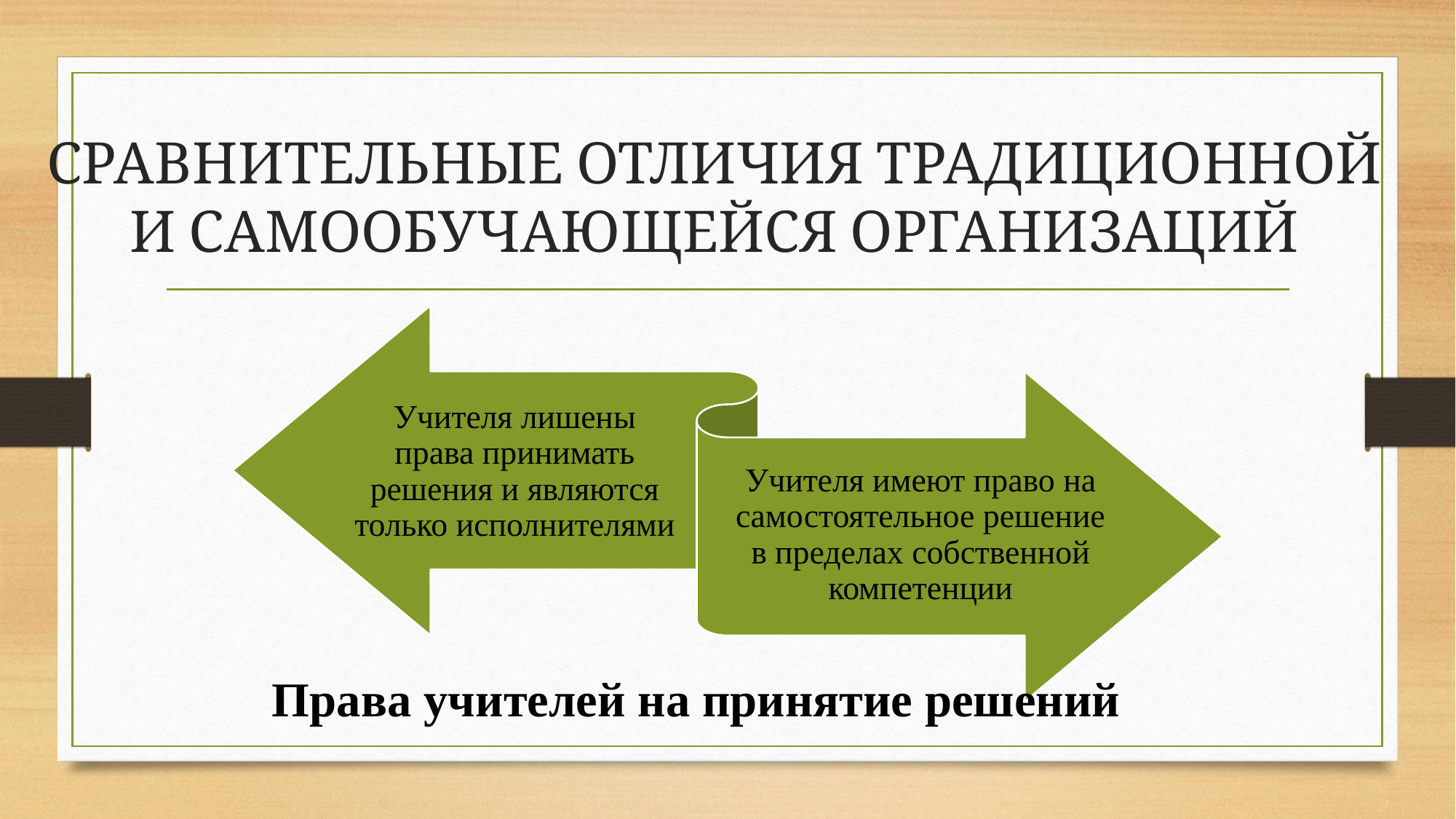

# СРАВНИТЕЛЬНЫЕ ОТЛИЧИЯ ТРАДИЦИОННОЙ И САМООБУЧАЮЩЕЙСЯ ОРГАНИЗАЦИЙ
Учителя лишены права принимать решения и являются только исполнителями
Учителя имеют право на самостоятельное решение в пределах собственной компетенции
Права учителей на принятие решений